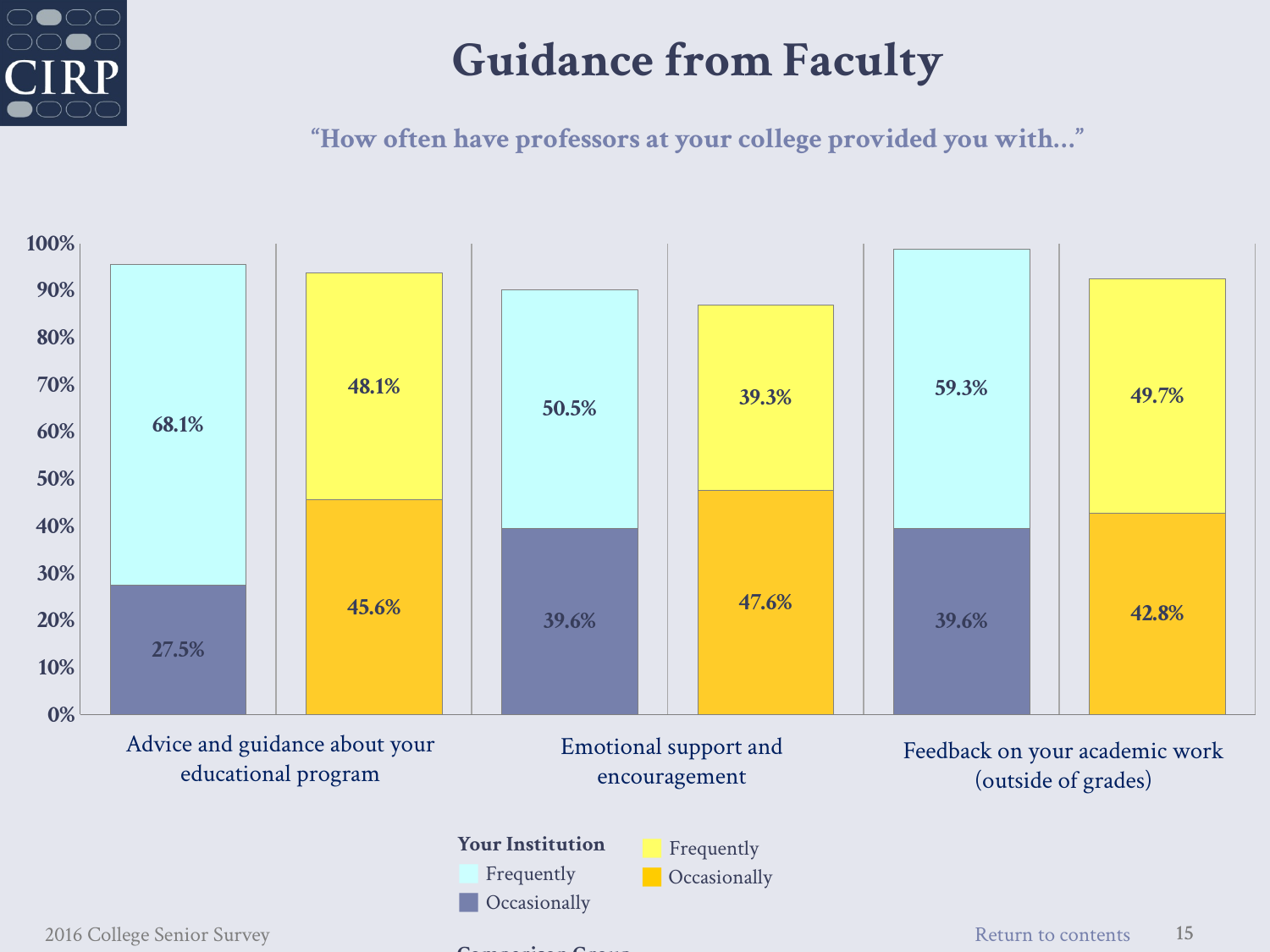

Guidance from Faculty
“How often have professors at your college provided you with…”

### Chart

| Category | occasionally | frequently |
|---|---|---|
| Advice and guidance about your educational program | 0.275 | 0.681 |
| comp | 0.456 | 0.481 |
| Emotional support and encouragement | 0.396 | 0.505 |
| comp | 0.476 | 0.393 |
| Feedback on your academic work | 0.396 | 0.593 |
| comp | 0.428 | 0.497 |
Advice and guidance about your educational program
Emotional support and encouragement
Feedback on your academic work (outside of grades)
Your Institution
■ Frequently
■ Occasionally

Comparison Group
■ Frequently
■ Occasionally

2016 College Senior Survey
15
15